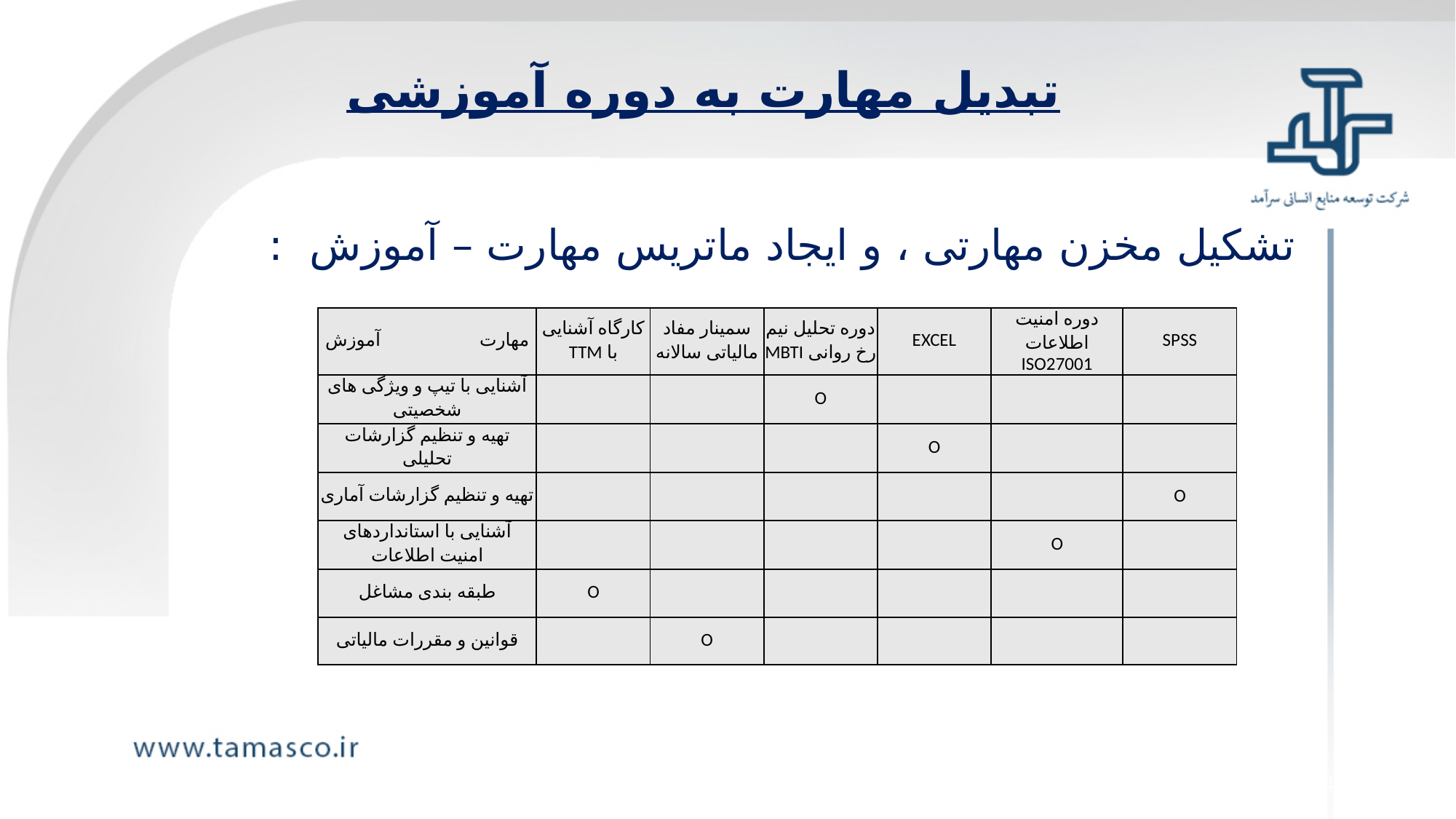

تبدیل مهارت به دوره آموزشی
تشکیل مخزن مهارتی ، و ایجاد ماتریس مهارت – آموزش  :

| مهارت آموزش | کارگاه آشنایی با TTM | سمینار مفاد مالیاتی سالانه | دوره تحلیل نیم رخ روانی MBTI | EXCEL | دوره امنیت اطلاعات ISO27001 | SPSS |
| --- | --- | --- | --- | --- | --- | --- |
| آشنایی با تیپ و ویژگی های شخصیتی |  |  | О |  |  |  |
| تهیه و تنظیم گزارشات تحلیلی |  |  |  | О |  |  |
| تهیه و تنظیم گزارشات آماری |  |  |  |  |  | О |
| آشنایی با استانداردهای امنیت اطلاعات |  |  |  |  | О |  |
| طبقه بندی مشاغل | О |  |  |  |  |  |
| قوانین و مقررات مالیاتی |  | О |  |  |  |  |
11